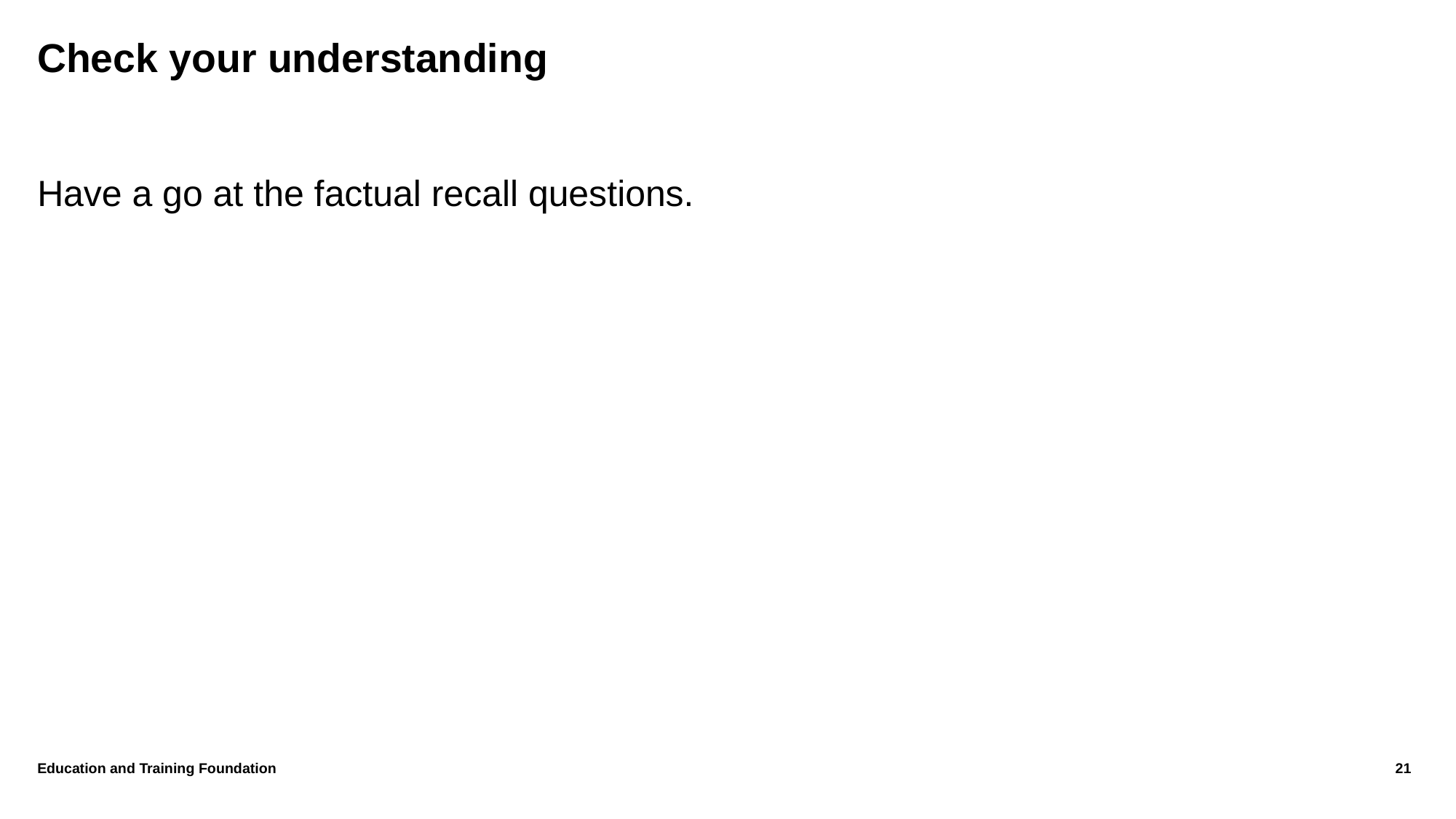

# Check your understanding
Have a go at the factual recall questions.
Education and Training Foundation
21